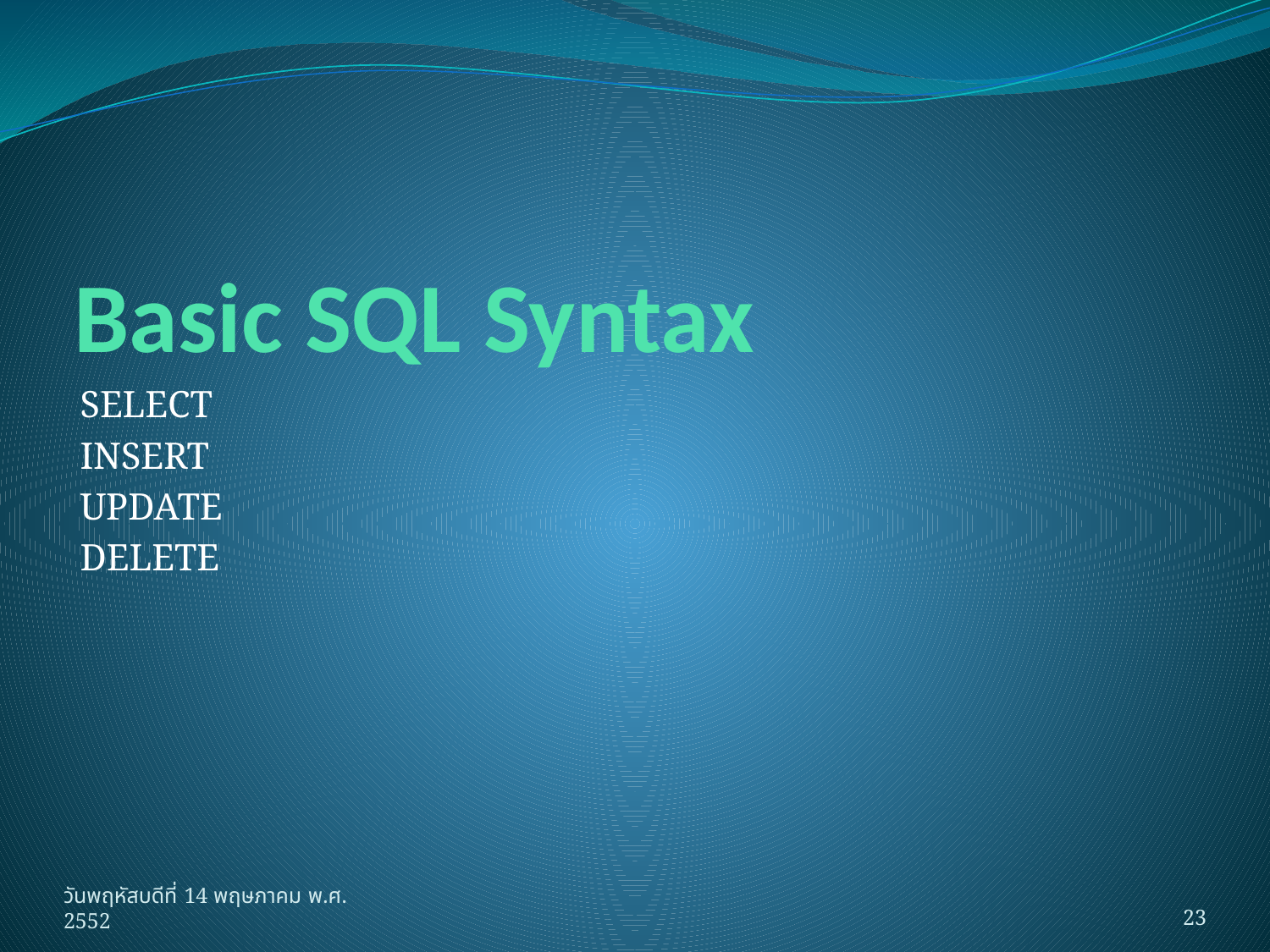

# Basic SQL Syntax
SELECT
INSERT
UPDATE
DELETE

วันพฤหัสบดีที่ 14 พฤษภาคม พ.ศ. 2552
23